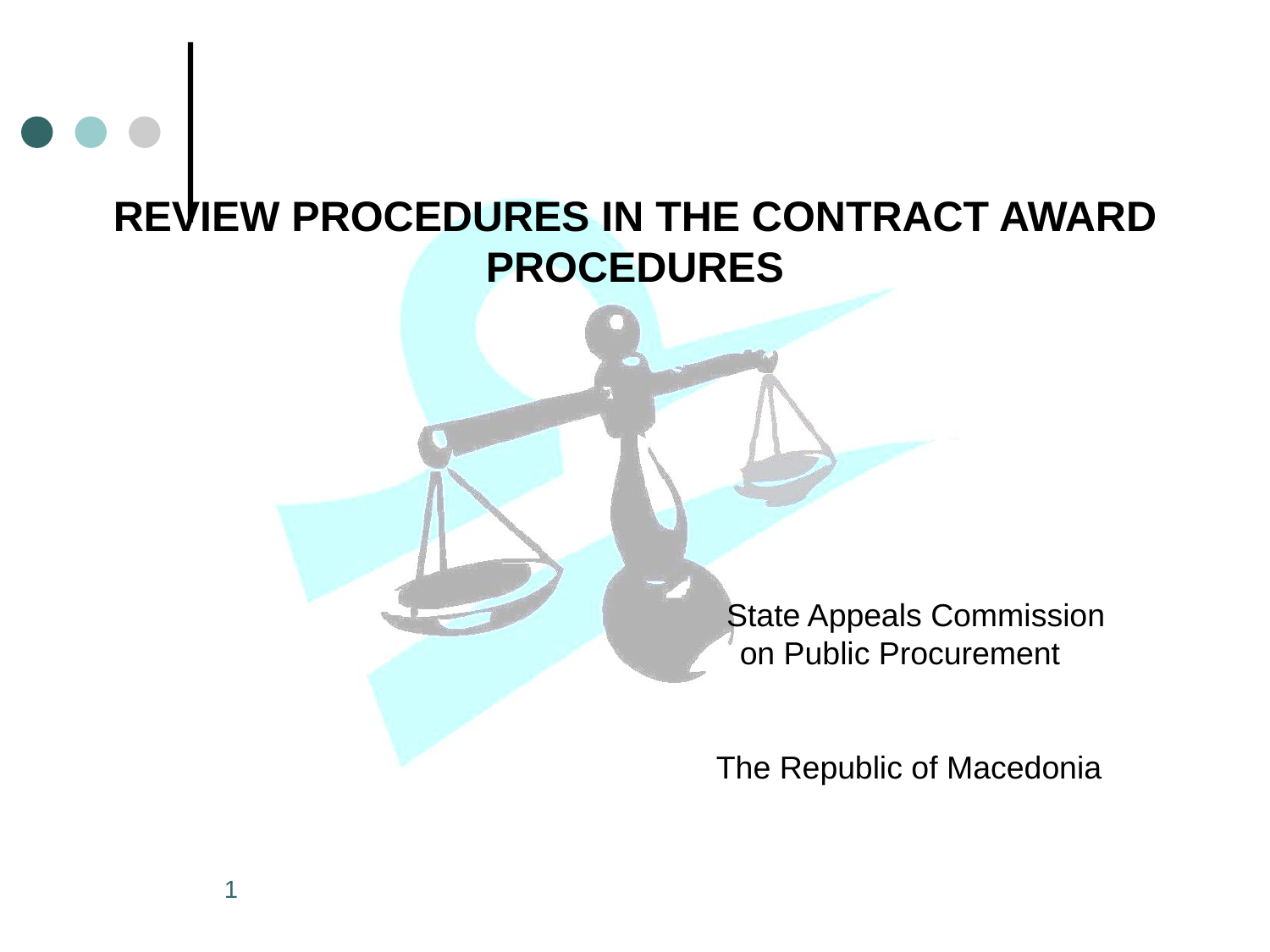

REVIEW PROCEDURES IN THE CONTRACT AWARD PROCEDURES

				       State Appeals Commission
on Public Procurement

				       The Republic of Macedonia
1